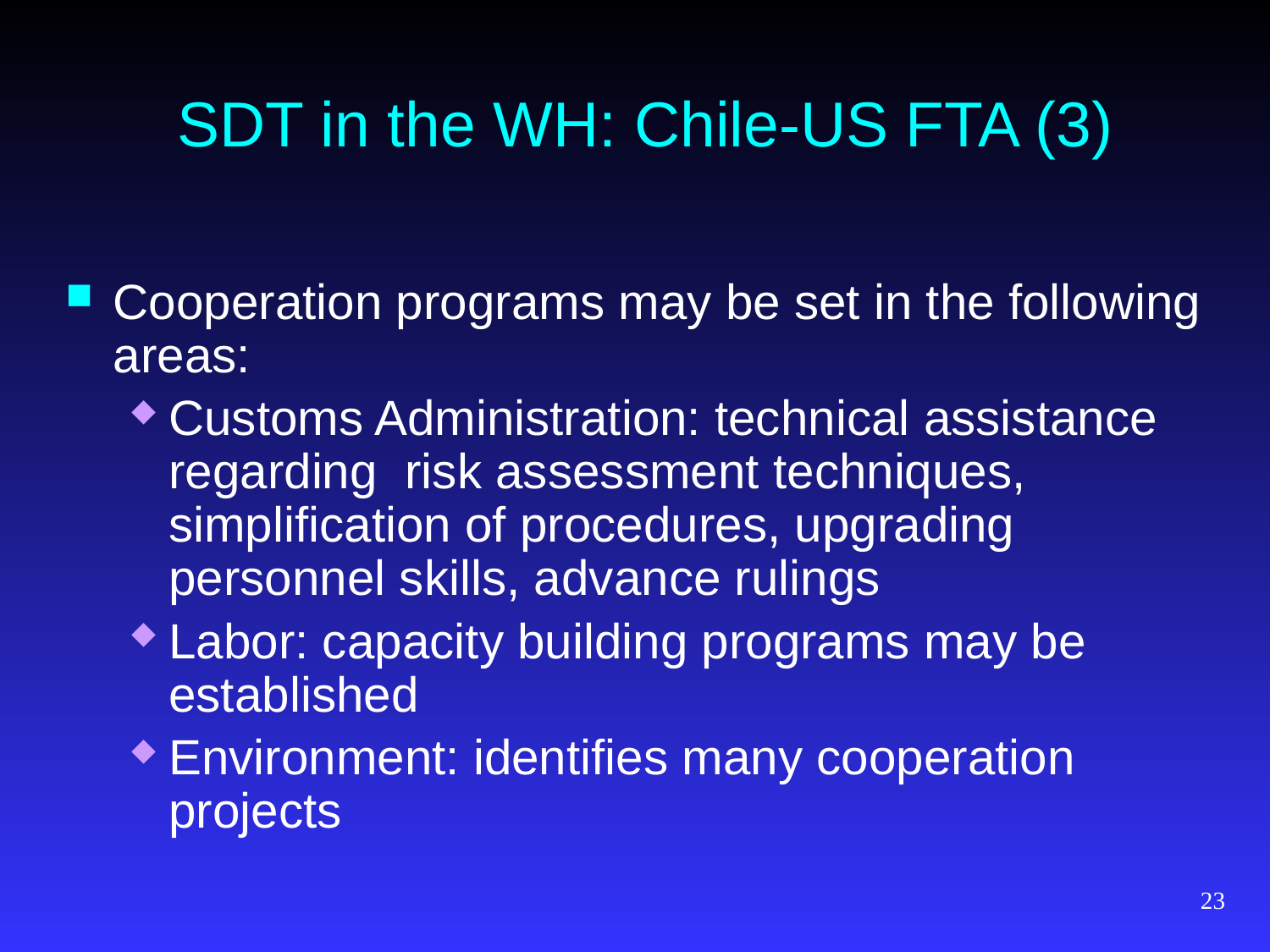

# SDT in the WH: Chile-US FTA (3)
Cooperation programs may be set in the following areas:
Customs Administration: technical assistance regarding  risk assessment techniques, simplification of procedures, upgrading personnel skills, advance rulings
Labor: capacity building programs may be established
Environment: identifies many cooperation projects
23